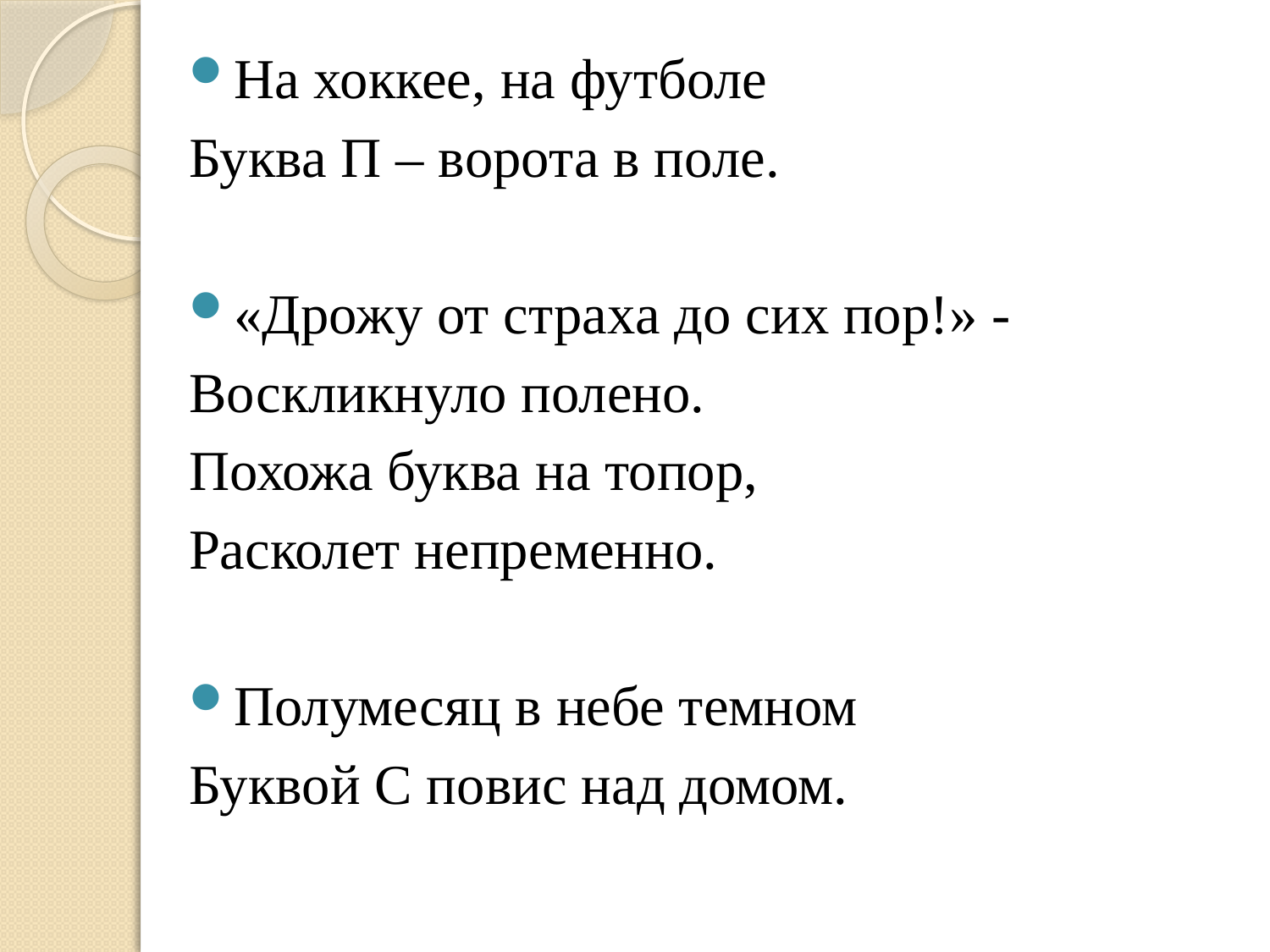

На хоккее, на футболе
Буква П – ворота в поле.

«Дрожу от страха до сих пор!» -
Воскликнуло полено.
Похожа буква на топор,
Расколет непременно.

Полумесяц в небе темном
Буквой С повис над домом.

#